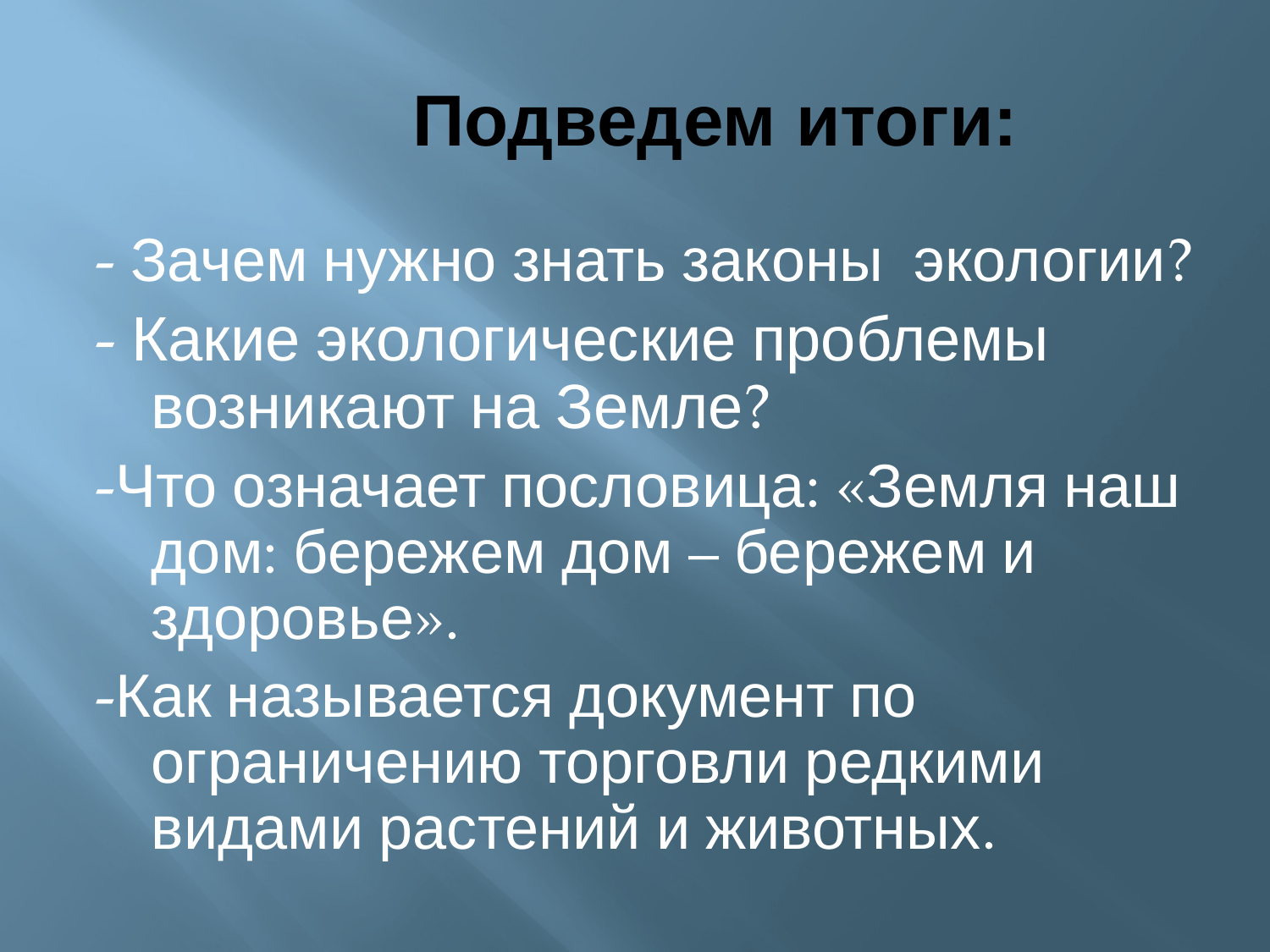

# Подведем итоги:
- Зачем нужно знать законы  экологии?
- Какие экологические проблемы возникают на Земле?
-Что означает пословица: «Земля наш дом: бережем дом – бережем и здоровье».
-Как называется документ по ограничению торговли редкими видами растений и животных.